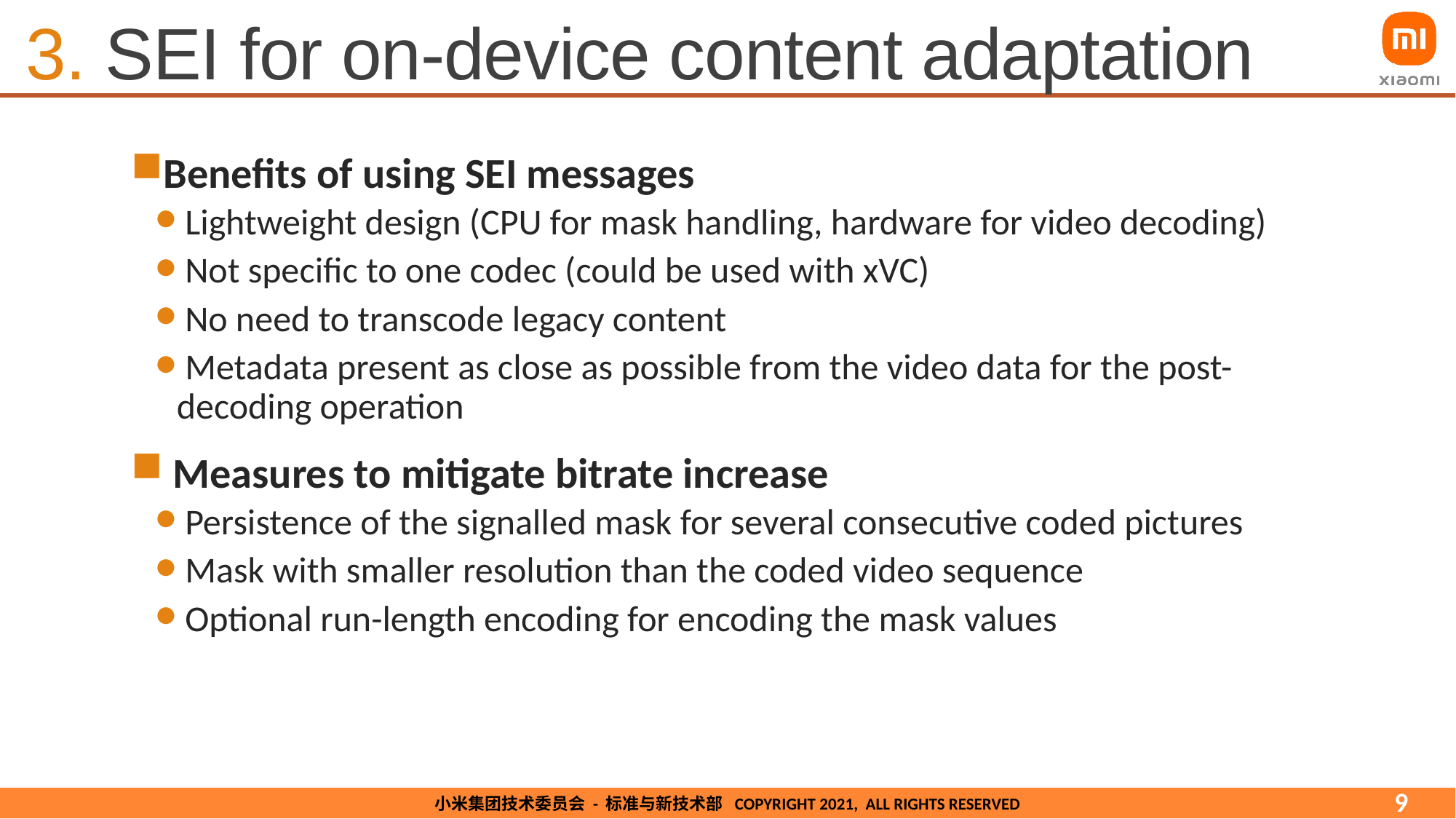

# 3. SEI for on-device content adaptation
Benefits of using SEI messages
 Lightweight design (CPU for mask handling, hardware for video decoding)
 Not specific to one codec (could be used with xVC)
 No need to transcode legacy content
 Metadata present as close as possible from the video data for the post-decoding operation
 Measures to mitigate bitrate increase
 Persistence of the signalled mask for several consecutive coded pictures
 Mask with smaller resolution than the coded video sequence
 Optional run-length encoding for encoding the mask values

9